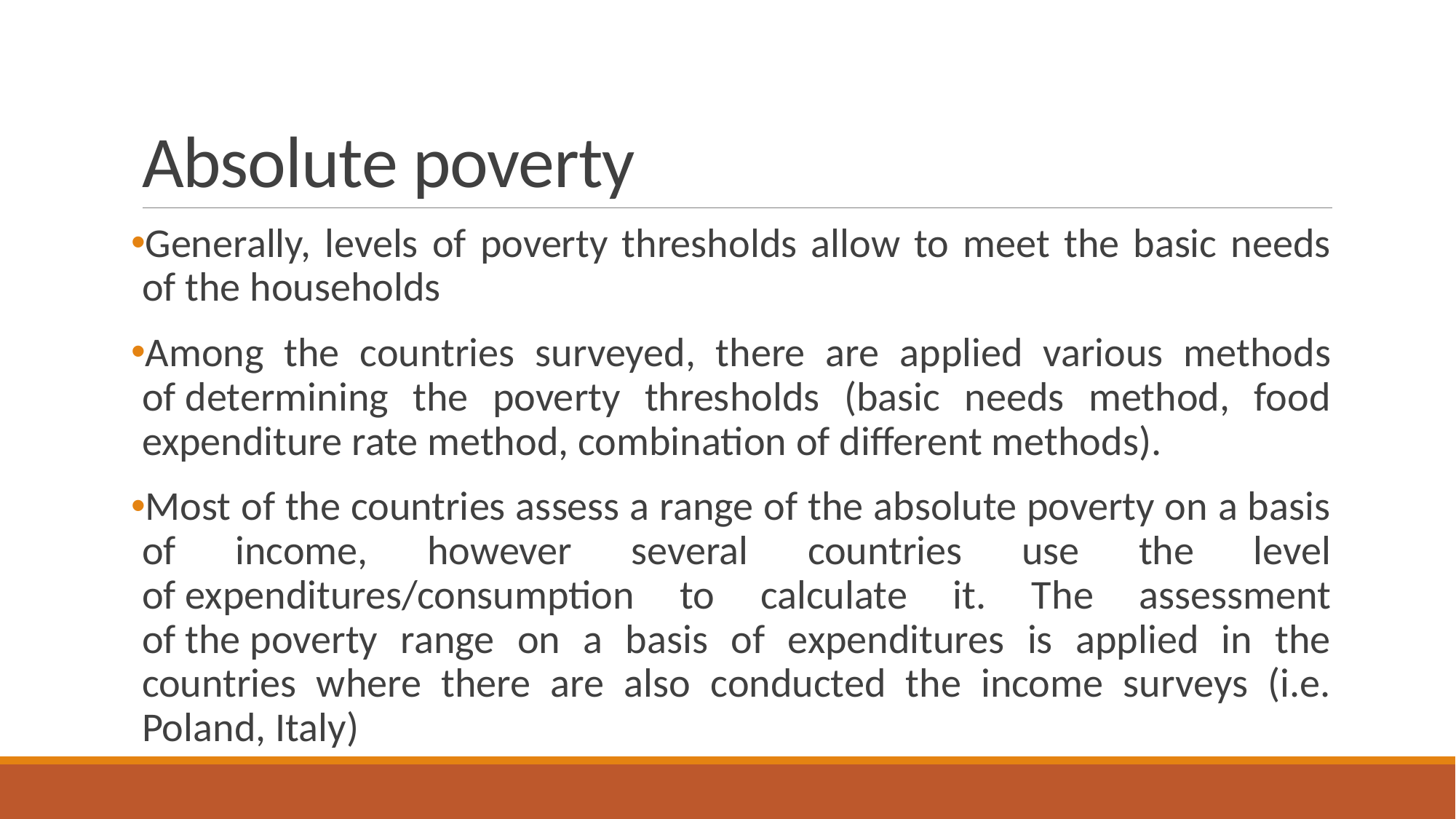

# Absolute poverty
Generally, levels of poverty thresholds allow to meet the basic needs of the households
Among the countries surveyed, there are applied various methods of determining the poverty thresholds (basic needs method, food expenditure rate method, combination of different methods).
Most of the countries assess a range of the absolute poverty on a basis of income, however several countries use the level of expenditures/consumption to calculate it. The assessment of the poverty range on a basis of expenditures is applied in the countries where there are also conducted the income surveys (i.e. Poland, Italy)